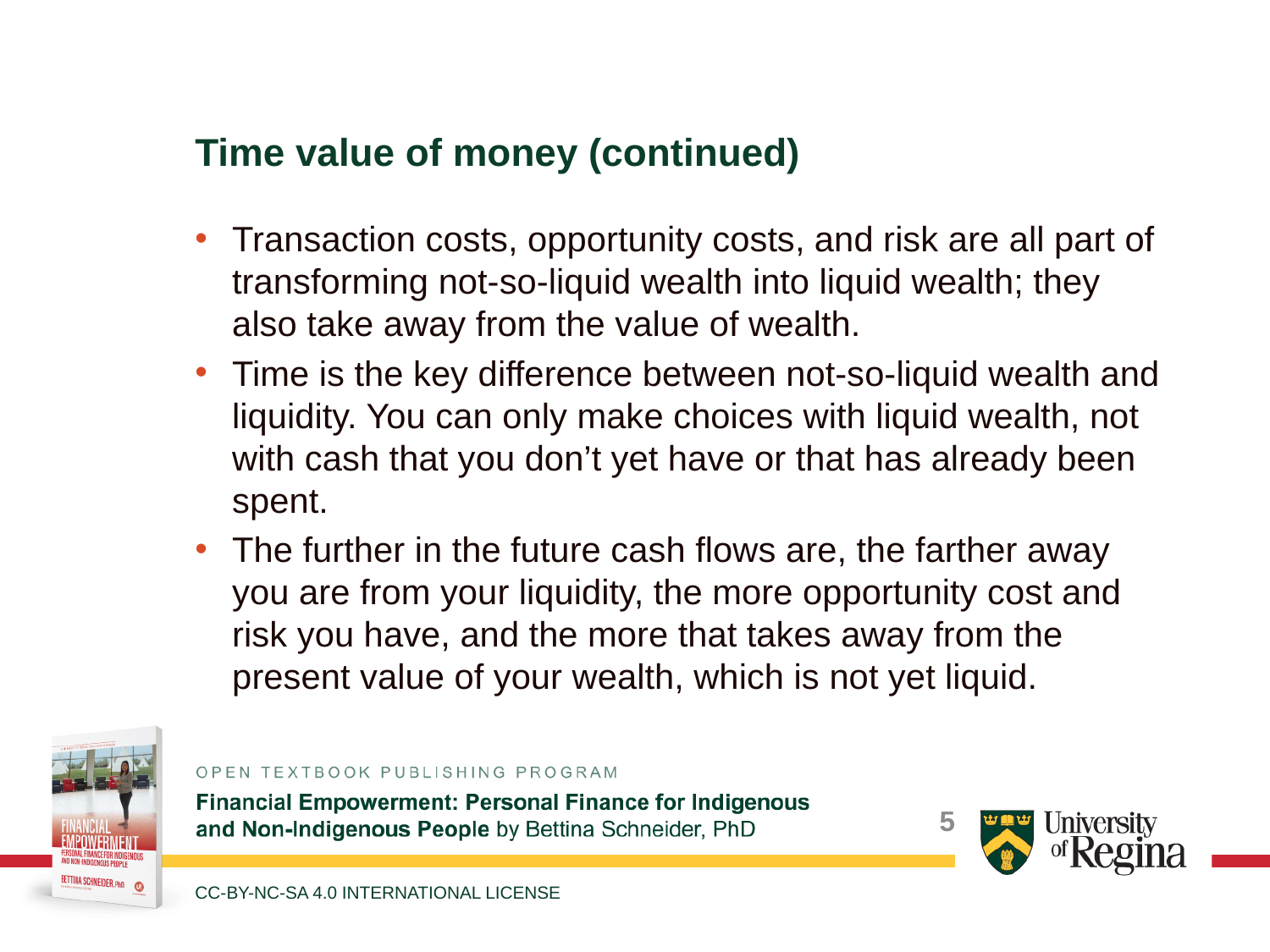

Time value of money (continued)
Transaction costs, opportunity costs, and risk are all part of transforming not-so-liquid wealth into liquid wealth; they also take away from the value of wealth.
Time is the key difference between not-so-liquid wealth and liquidity. You can only make choices with liquid wealth, not with cash that you don’t yet have or that has already been spent.
The further in the future cash flows are, the farther away you are from your liquidity, the more opportunity cost and risk you have, and the more that takes away from the present value of your wealth, which is not yet liquid.

CC-BY-NC-SA 4.0 INTERNATIONAL LICENSE